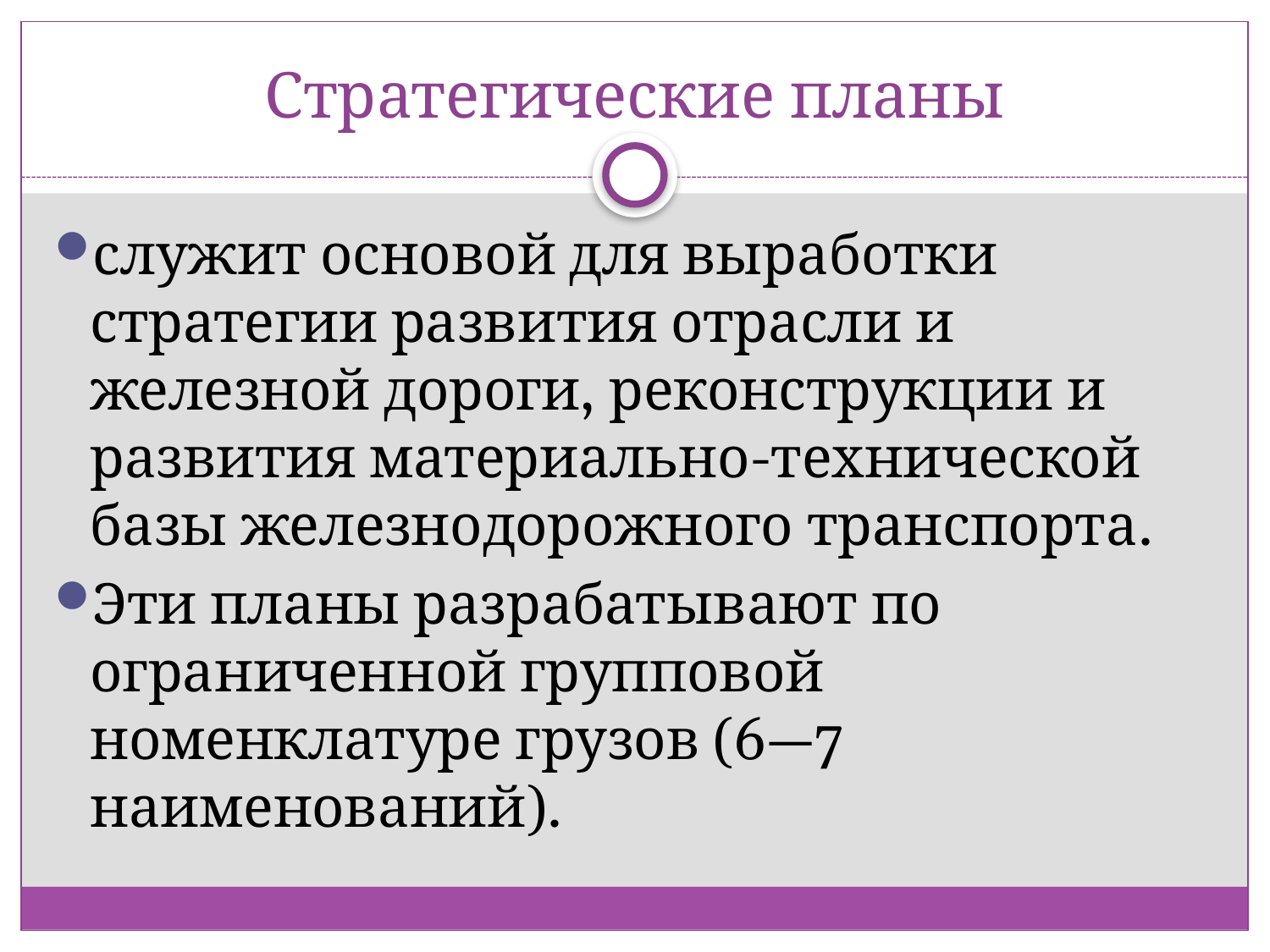

# Стратегические планы
служит основой для выработки стратегии развития отрасли и железной дороги, реконструкции и развития материально-технической базы железнодорожного транспорта.
Эти планы разрабатывают по ограниченной групповой номенклатуре грузов (6—7 наименований).